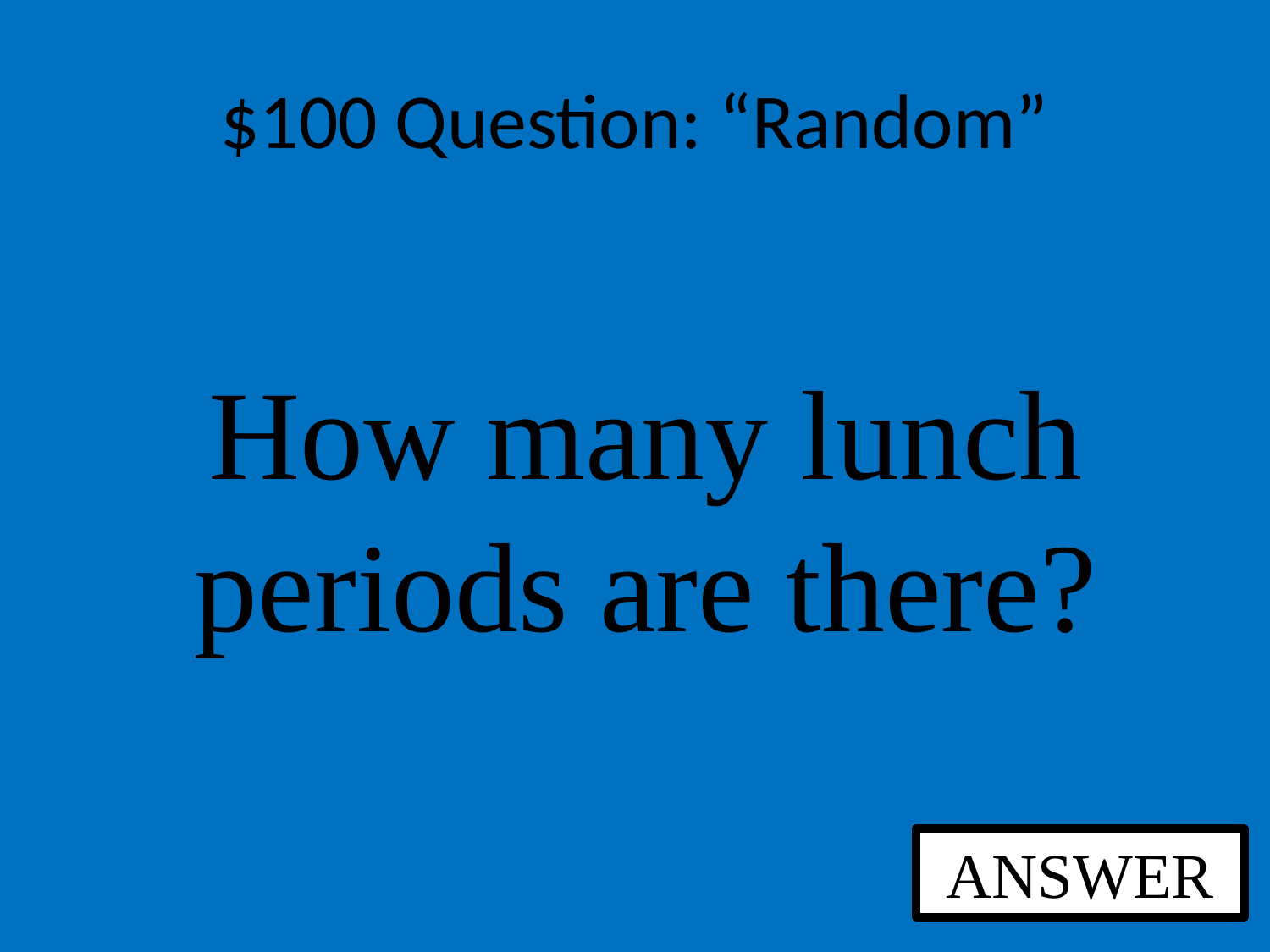

# $100 Question: “Random”
How many lunch periods are there?
ANSWER